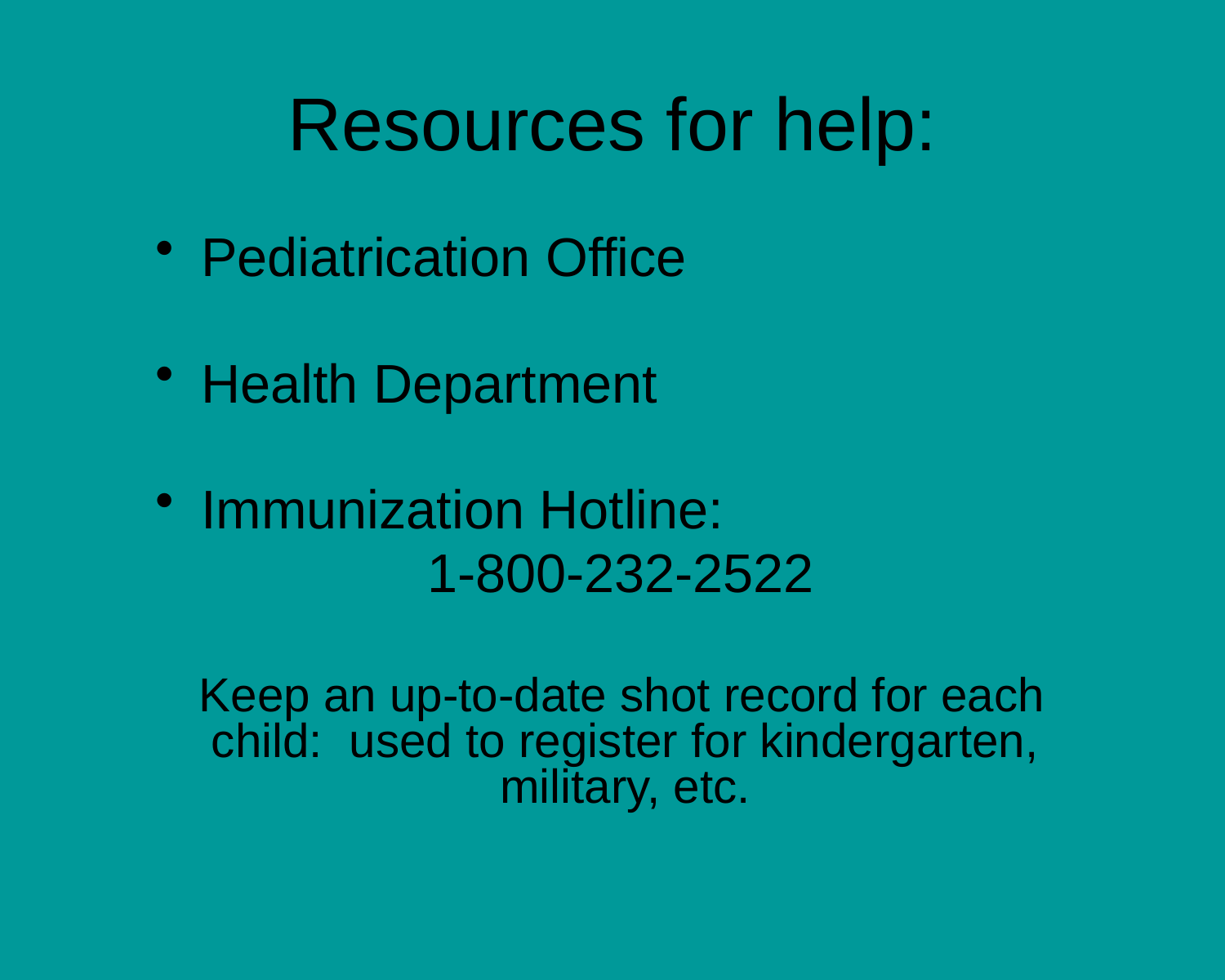

# Resources for help:
Pediatrication Office

Health Department

Immunization Hotline:
                  1-800-232-2522

   Keep an up-to-date shot record for each child:  used to register for kindergarten, military, etc.